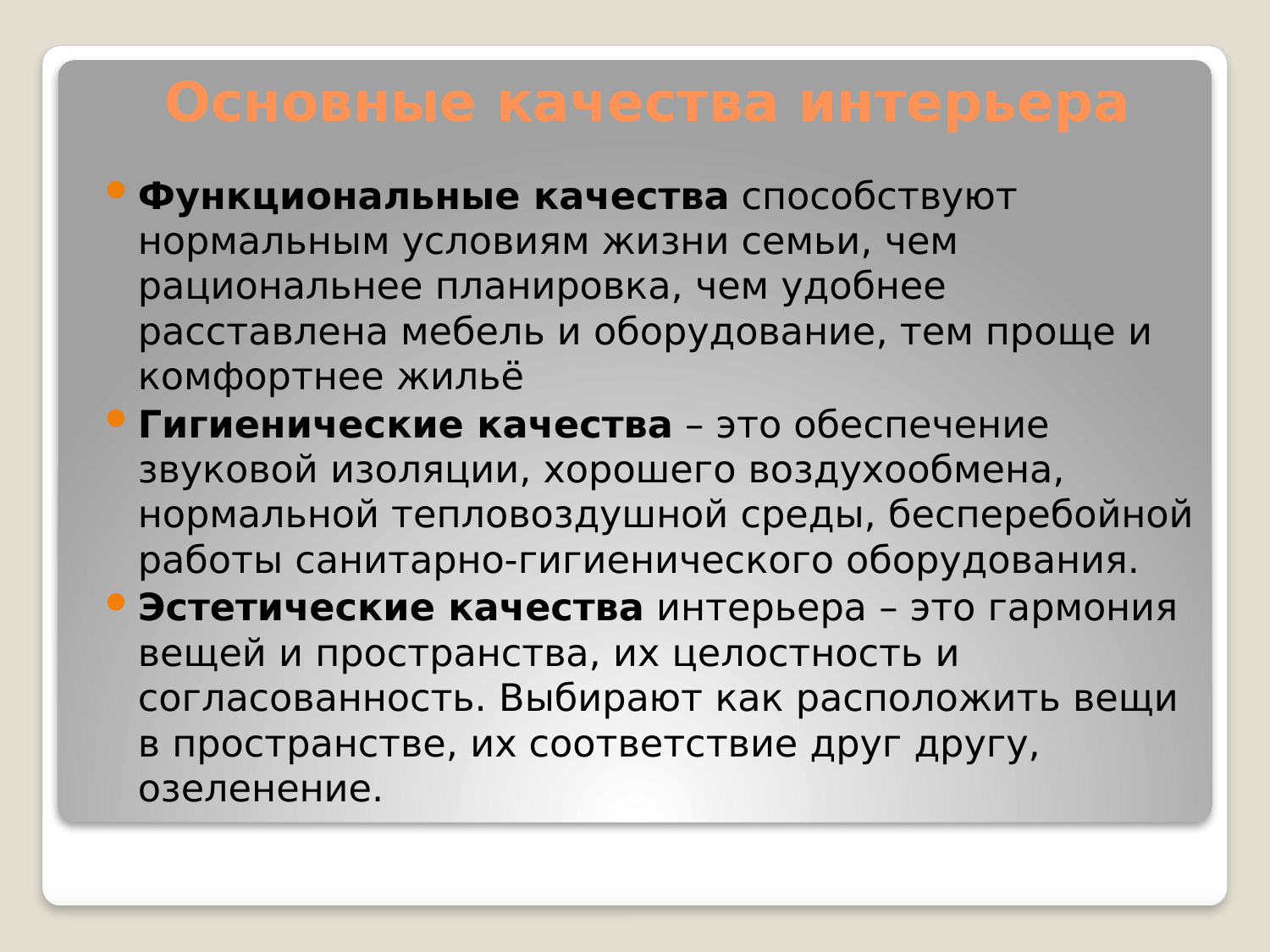

# Основные качества интерьера
Функциональные качества способствуют нормальным условиям жизни семьи, чем рациональнее планировка, чем удобнее расставлена мебель и оборудование, тем проще и комфортнее жильё
Гигиенические качества – это обеспечение звуковой изоляции, хорошего воздухообмена, нормальной тепловоздушной среды, бесперебойной работы санитарно-гигиенического оборудования.
Эстетические качества интерьера – это гармония вещей и пространства, их целостность и согласованность. Выбирают как расположить вещи в пространстве, их соответствие друг другу, озеленение.